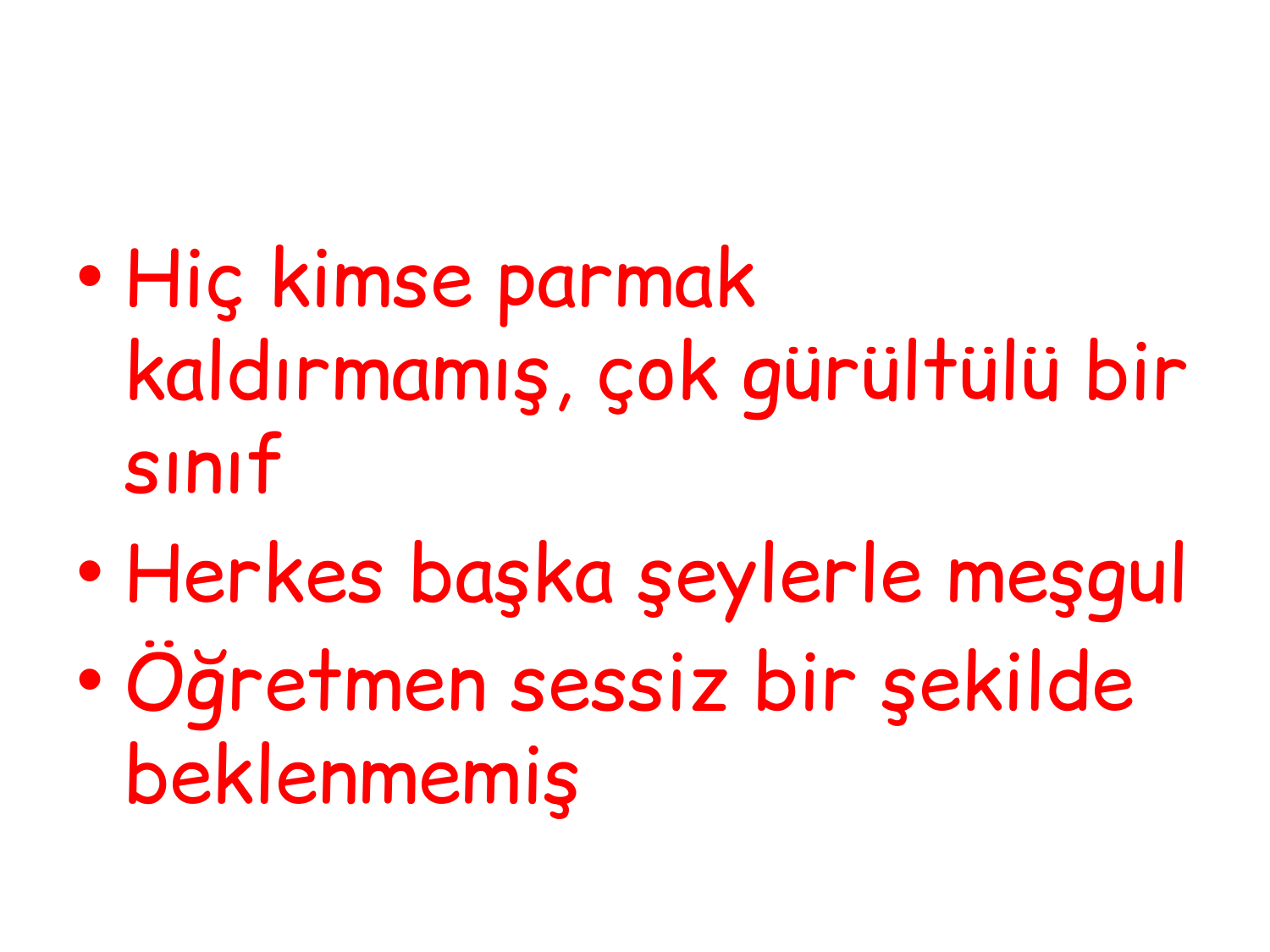

Hiç kimse parmak kaldırmamış, çok gürültülü bir sınıf
Herkes başka şeylerle meşgul
Öğretmen sessiz bir şekilde beklenmemiş